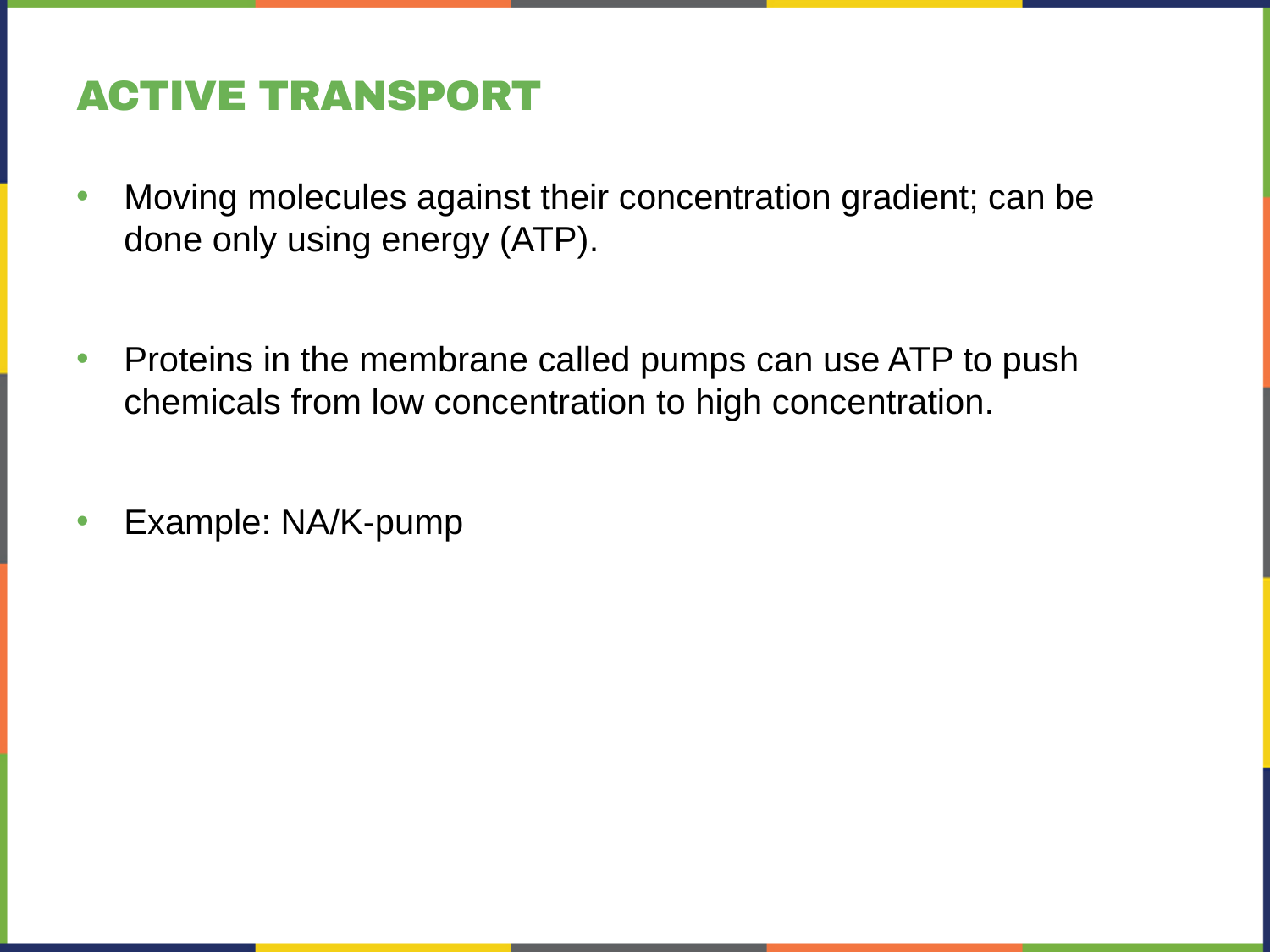

# Active transport
Moving molecules against their concentration gradient; can be done only using energy (ATP).

Proteins in the membrane called pumps can use ATP to push chemicals from low concentration to high concentration.

Example: NA/K-pump